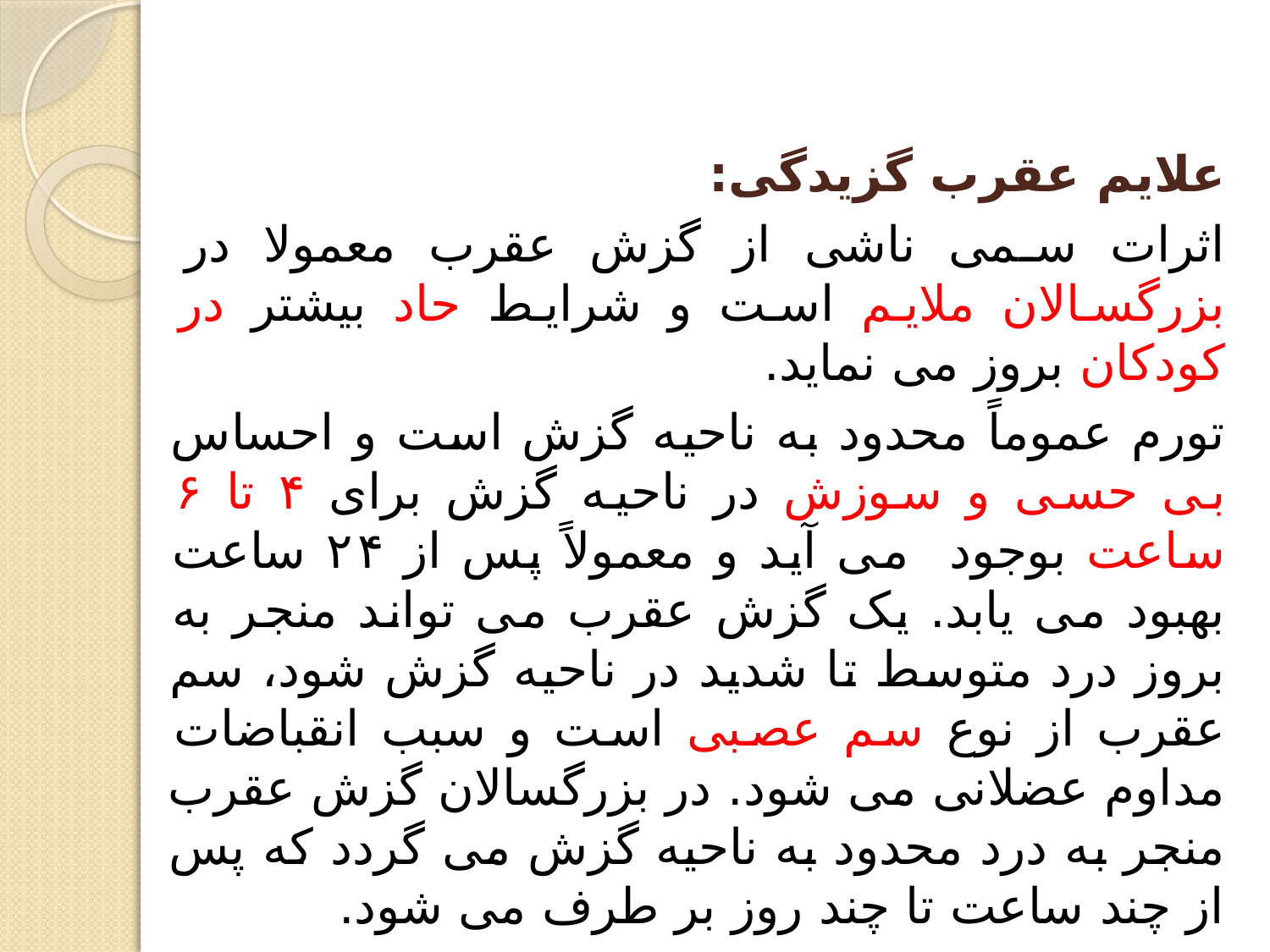

علایم عقرب گزیدگی:
اثرات سمی ناشی از گزش عقرب معمولا در بزرگسالان ملایم است و شرایط حاد بیشتر در کودکان بروز می نماید.
تورم عموماً محدود به ناحیه گزش است و احساس بی حسی و سوزش در ناحیه گزش برای ۴ تا ۶ ساعت بوجود  می آید و معمولاً پس از ۲۴ ساعت بهبود می یابد. یک گزش عقرب می تواند منجر به بروز درد متوسط تا شدید در ناحیه گزش شود، سم عقرب از نوع سم عصبی است و سبب انقباضات مداوم عضلانی می شود. در بزرگسالان گزش عقرب منجر به درد محدود به ناحیه گزش می گردد که پس از چند ساعت تا چند روز بر طرف می شود.